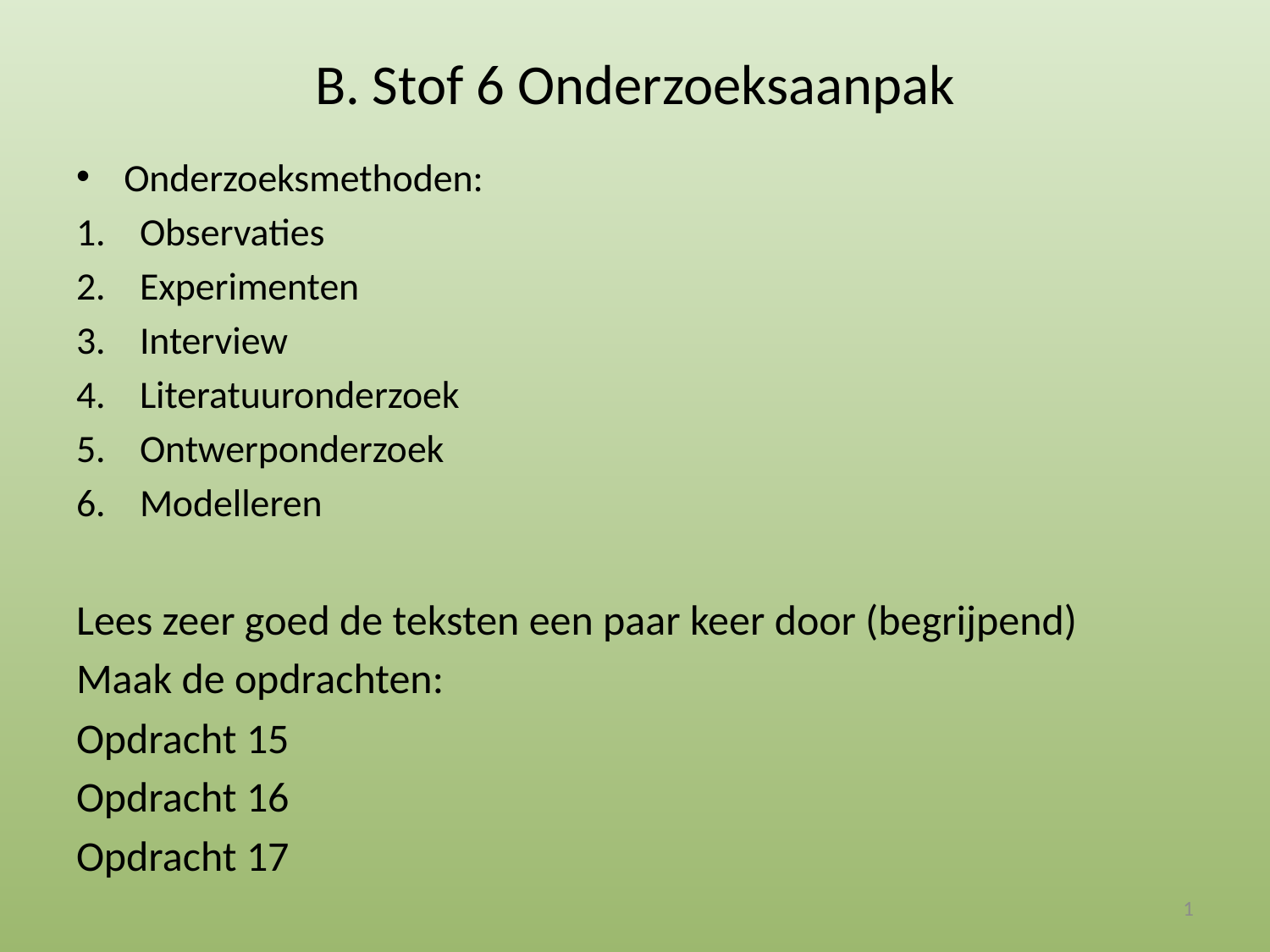

# B. Stof 6 Onderzoeksaanpak
Onderzoeksmethoden:
Observaties
Experimenten
Interview
Literatuuronderzoek
Ontwerponderzoek
Modelleren

Lees zeer goed de teksten een paar keer door (begrijpend)
Maak de opdrachten:
Opdracht 15
Opdracht 16
Opdracht 17
1